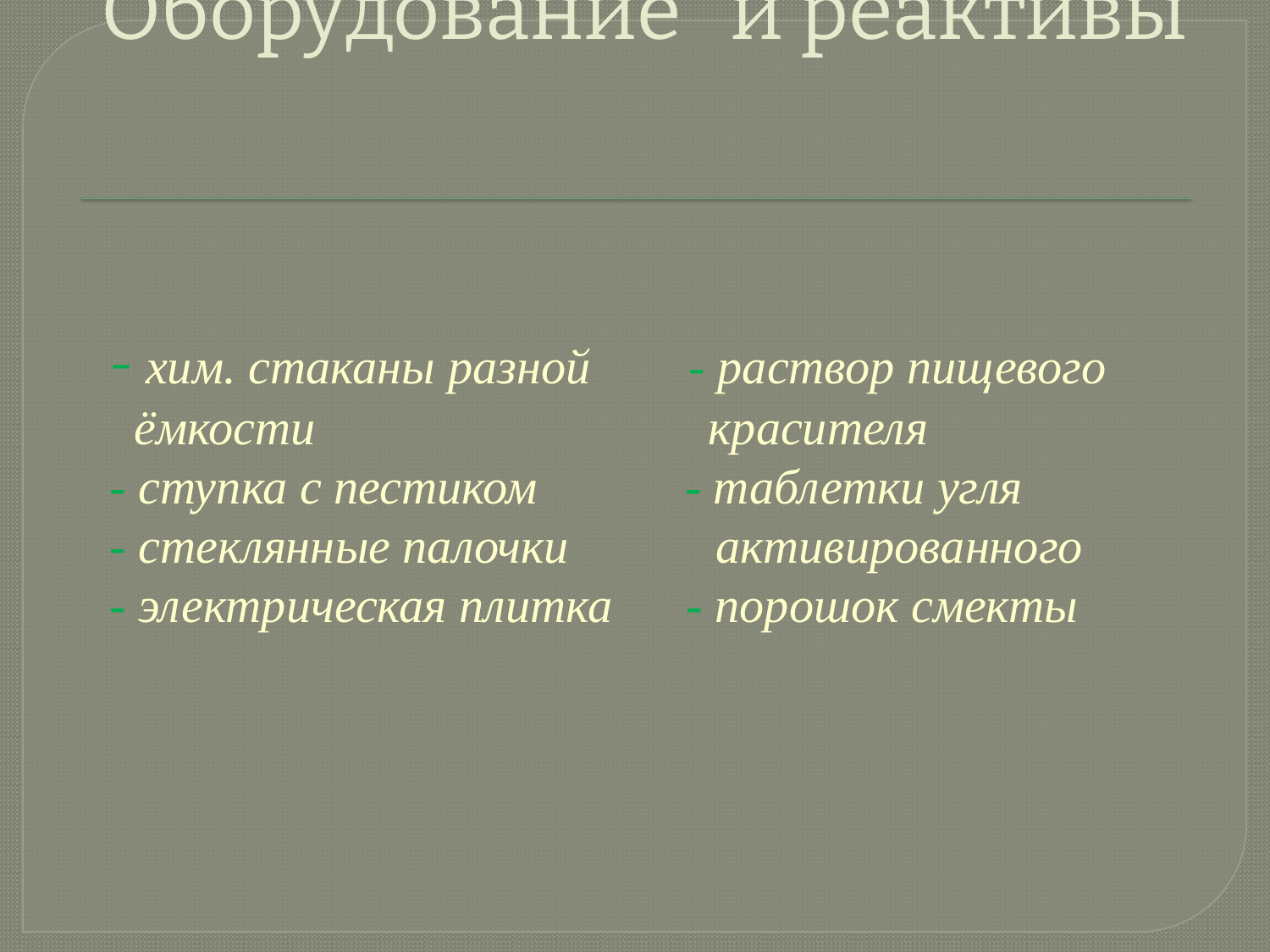

# Оборудование   и реактивы

 - хим. стаканы разной        - раствор пищевого
   ёмкости                                красителя
 - ступка с пестиком            - таблетки угля
 - стеклянные палочки            активированного
 - электрическая плитка      - порошок смекты